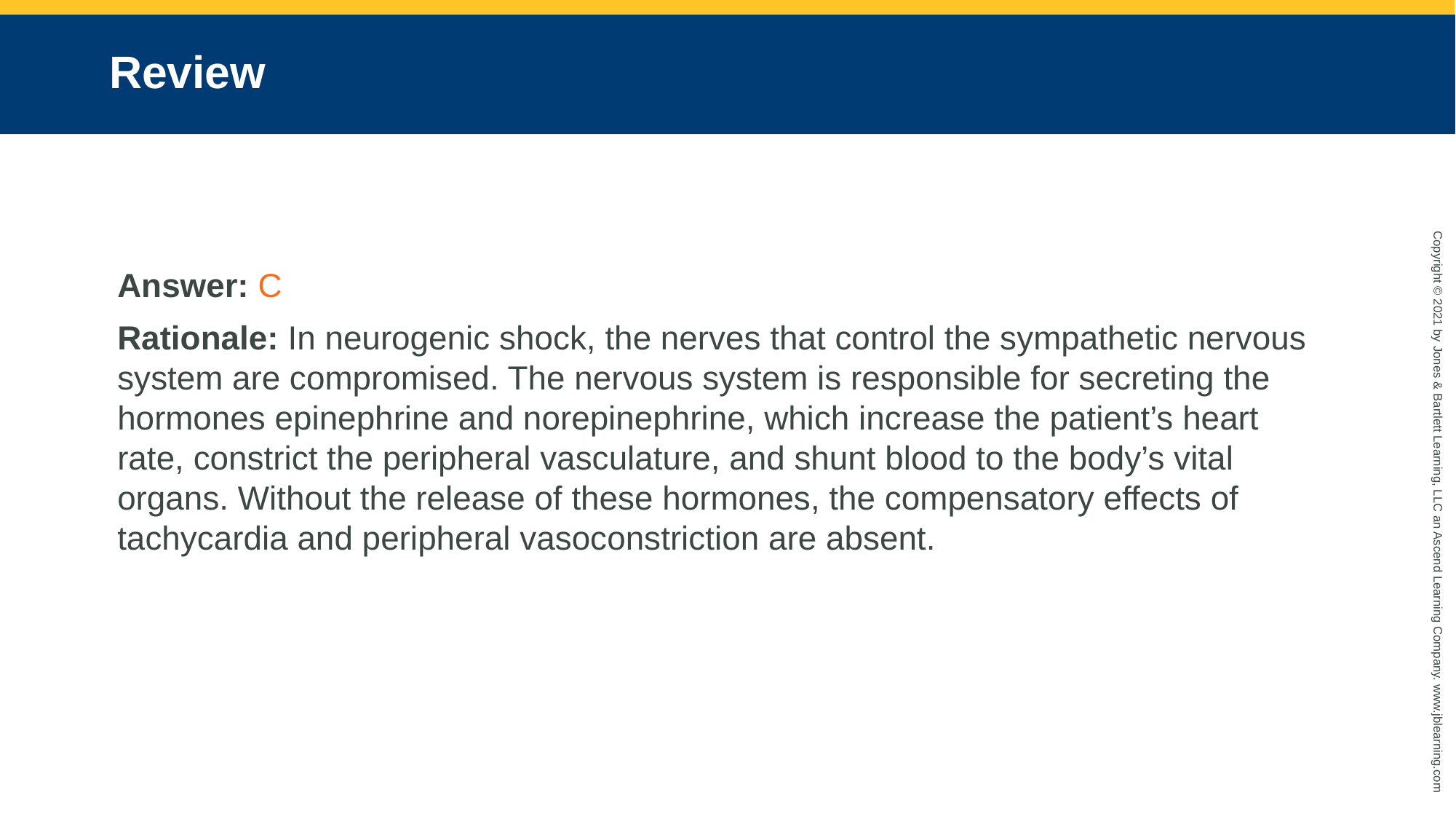

# Review
Answer: C
Rationale: In neurogenic shock, the nerves that control the sympathetic nervous system are compromised. The nervous system is responsible for secreting the hormones epinephrine and norepinephrine, which increase the patient’s heart rate, constrict the peripheral vasculature, and shunt blood to the body’s vital organs. Without the release of these hormones, the compensatory effects of tachycardia and peripheral vasoconstriction are absent.